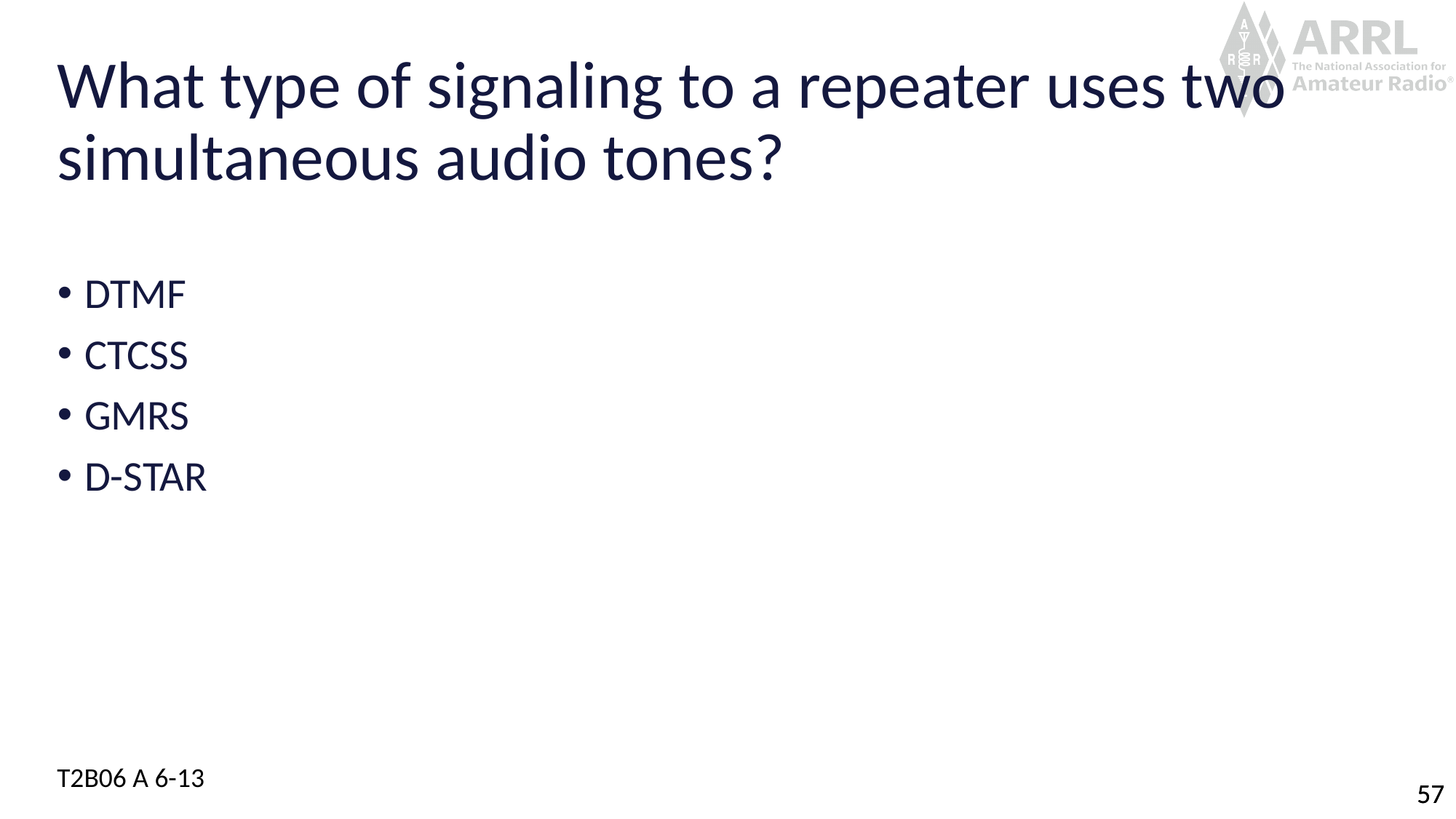

# What type of signaling to a repeater uses two simultaneous audio tones?
DTMF
CTCSS
GMRS
D-STAR
T2B06 A 6-13